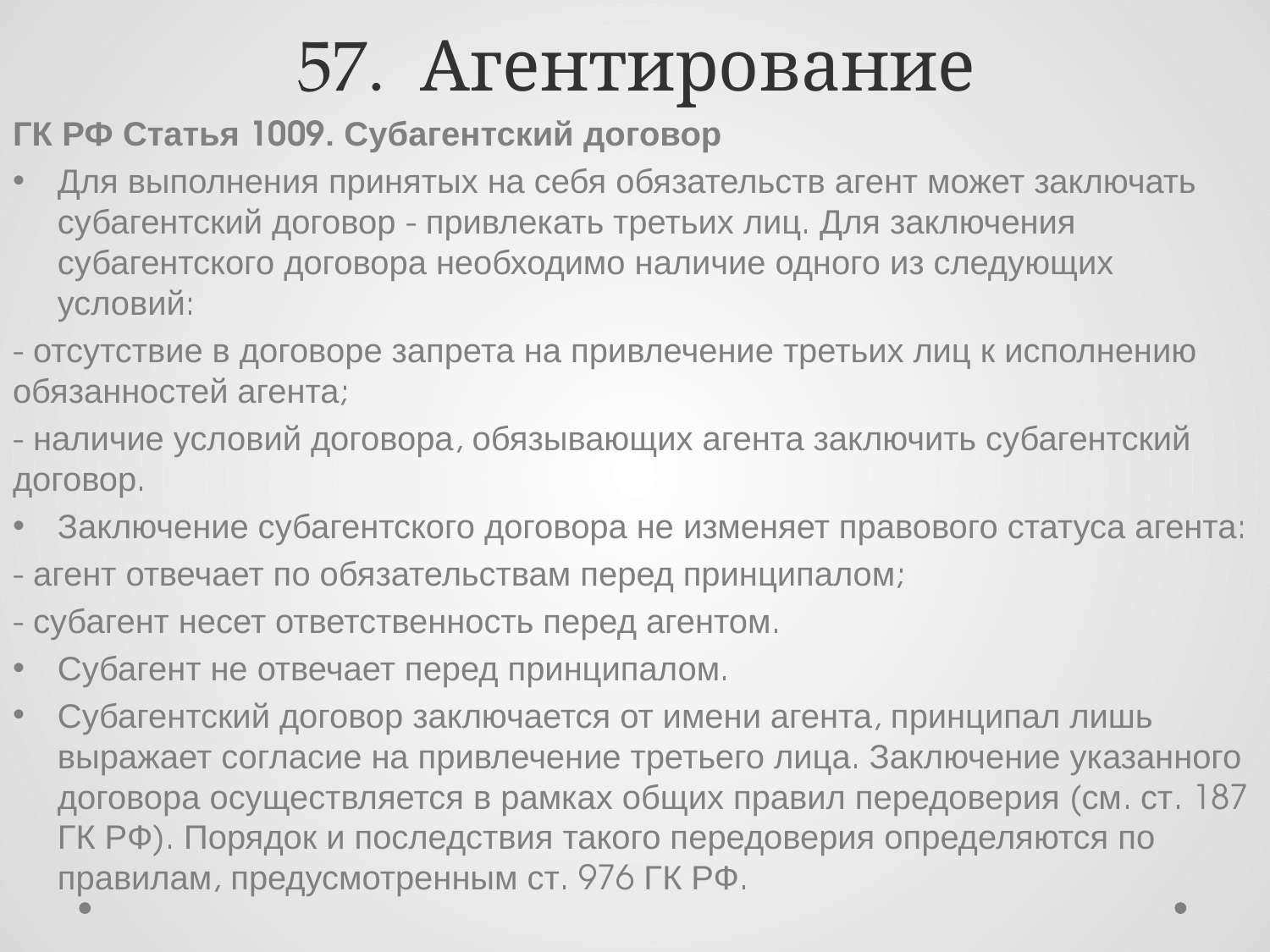

# 57.  Агентирование
ГК РФ Статья 1009. Субагентский договор
Для выполнения принятых на себя обязательств агент может заключать субагентский договор - привлекать третьих лиц. Для заключения субагентского договора необходимо наличие одного из следующих условий:
- отсутствие в договоре запрета на привлечение третьих лиц к исполнению обязанностей агента;
- наличие условий договора, обязывающих агента заключить субагентский договор.
Заключение субагентского договора не изменяет правового статуса агента:
- агент отвечает по обязательствам перед принципалом;
- субагент несет ответственность перед агентом.
Субагент не отвечает перед принципалом.
Субагентский договор заключается от имени агента, принципал лишь выражает согласие на привлечение третьего лица. Заключение указанного договора осуществляется в рамках общих правил передоверия (см. ст. 187 ГК РФ). Порядок и последствия такого передоверия определяются по правилам, предусмотренным ст. 976 ГК РФ.